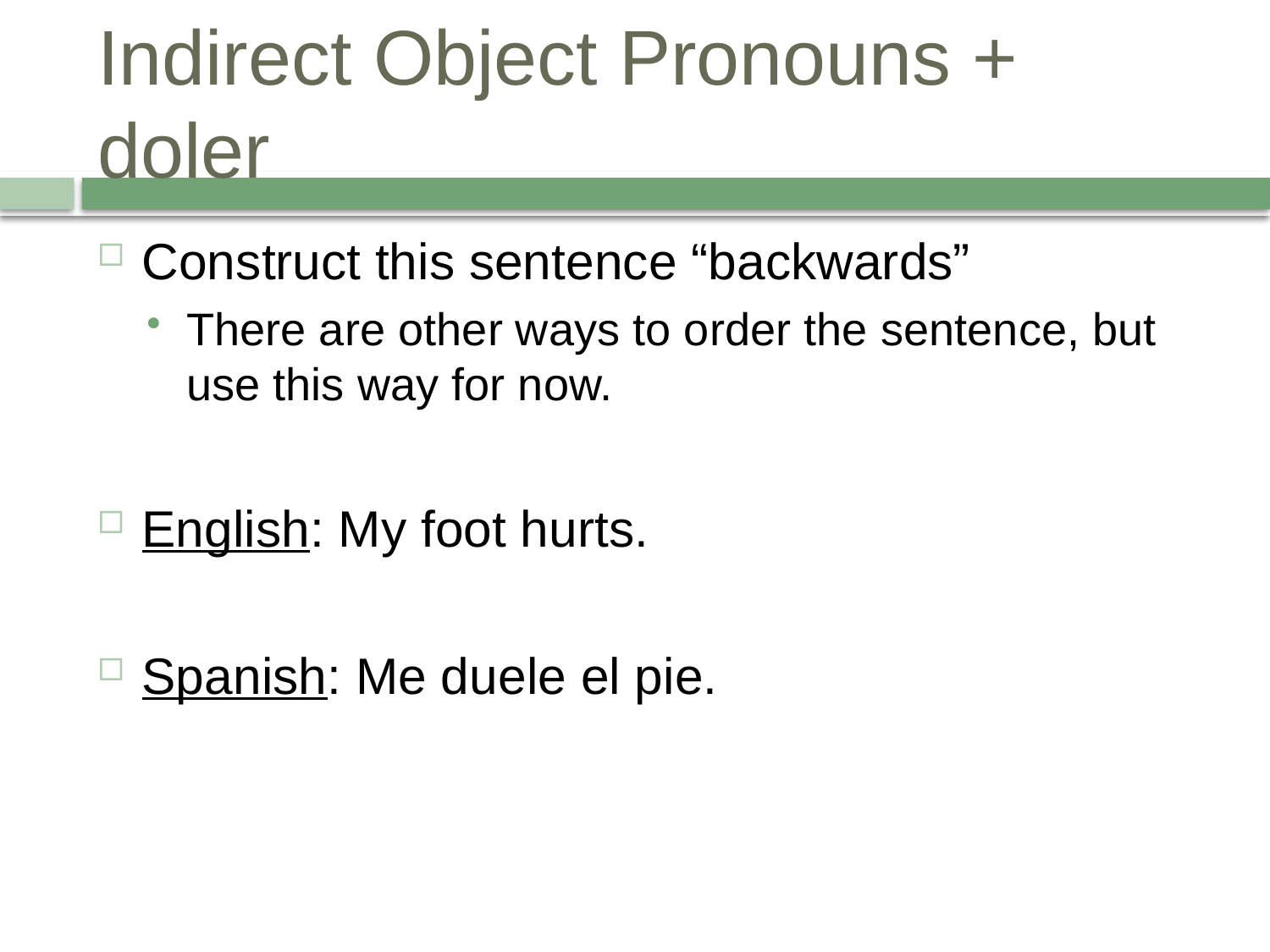

# Indirect Object Pronouns + doler
Construct this sentence “backwards”
There are other ways to order the sentence, but use this way for now.

English: My foot hurts.

Spanish: Me duele el pie.